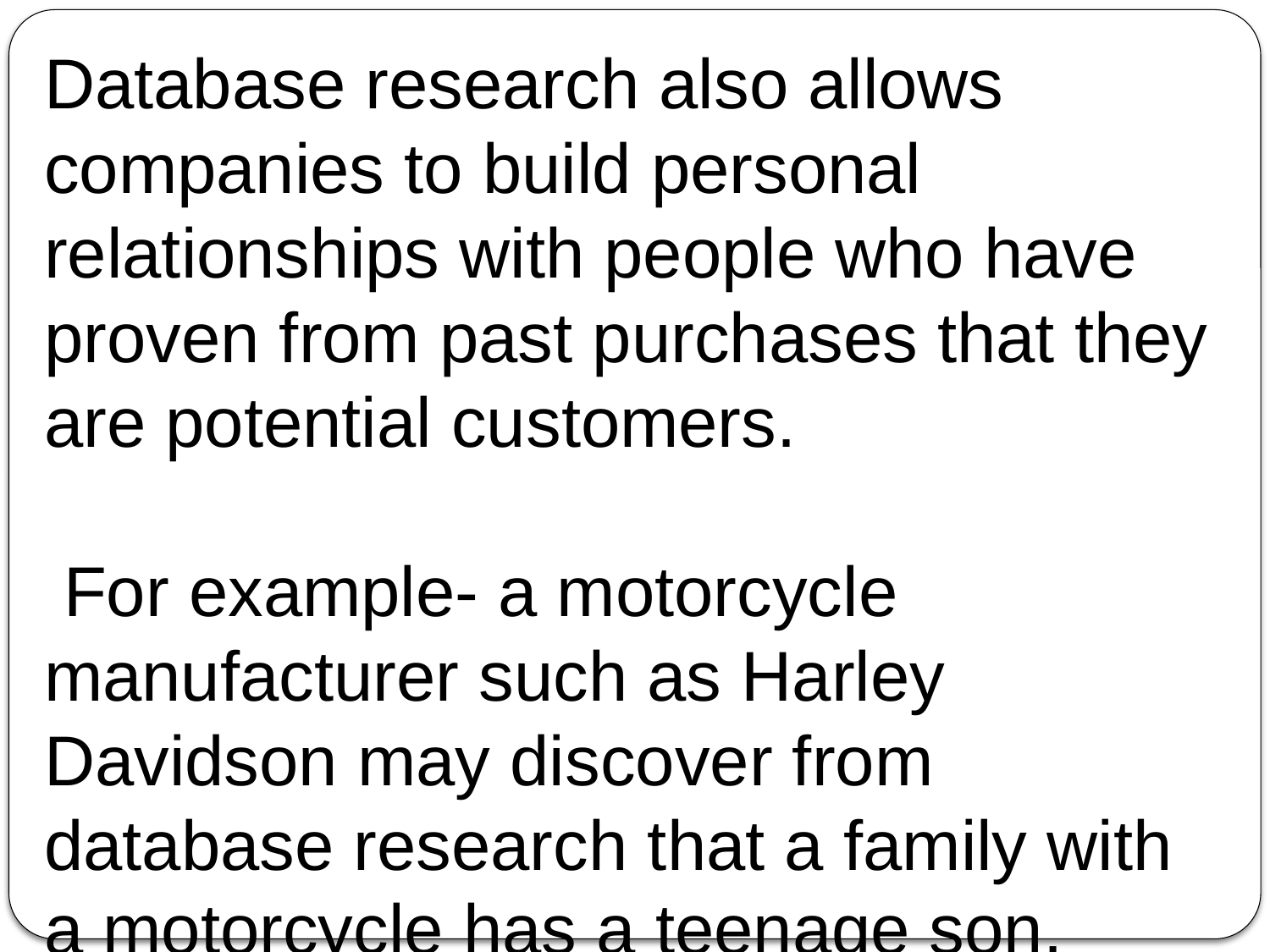

Database research also allows companies to build personal relationships with people who have proven from past purchases that they are potential customers.

 For example- a motorcycle manufacturer such as Harley Davidson may discover from database research that a family with a motorcycle has a teenage son.